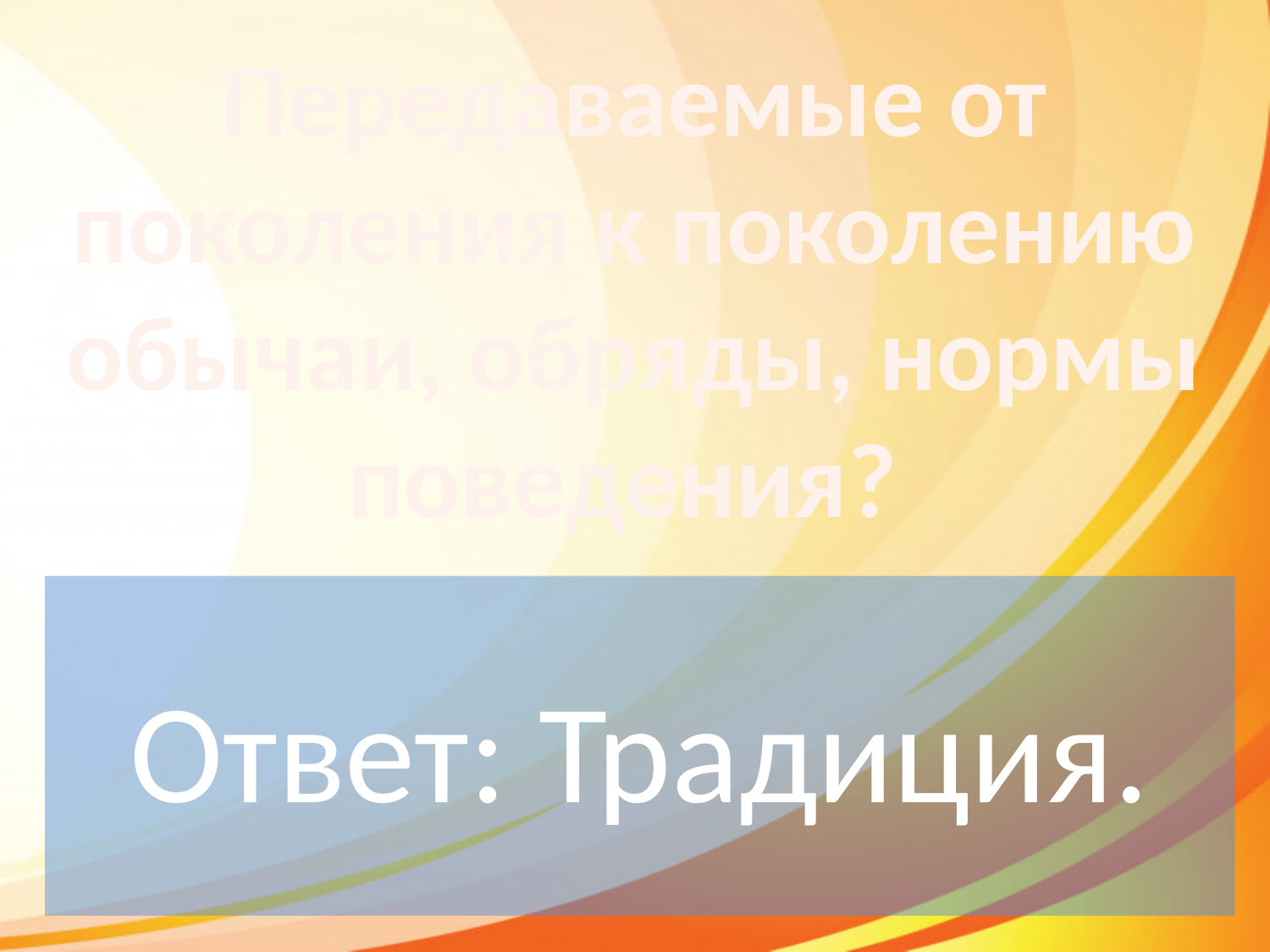

Передаваемые от поколения к поколению обычаи, обряды, нормы поведения?
Ответ: Традиция.